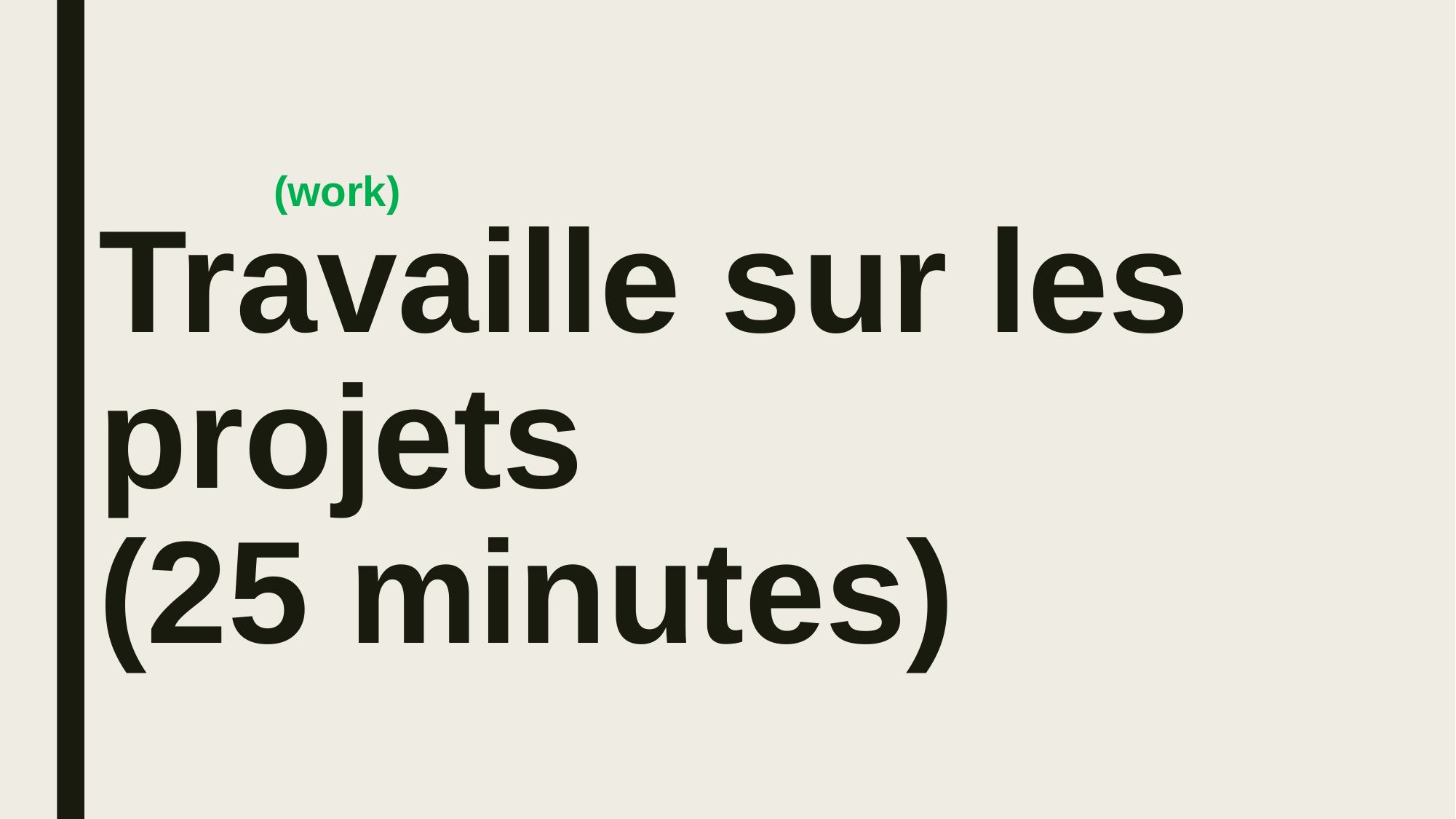

(work)
# Travaille sur les projets (25 minutes)